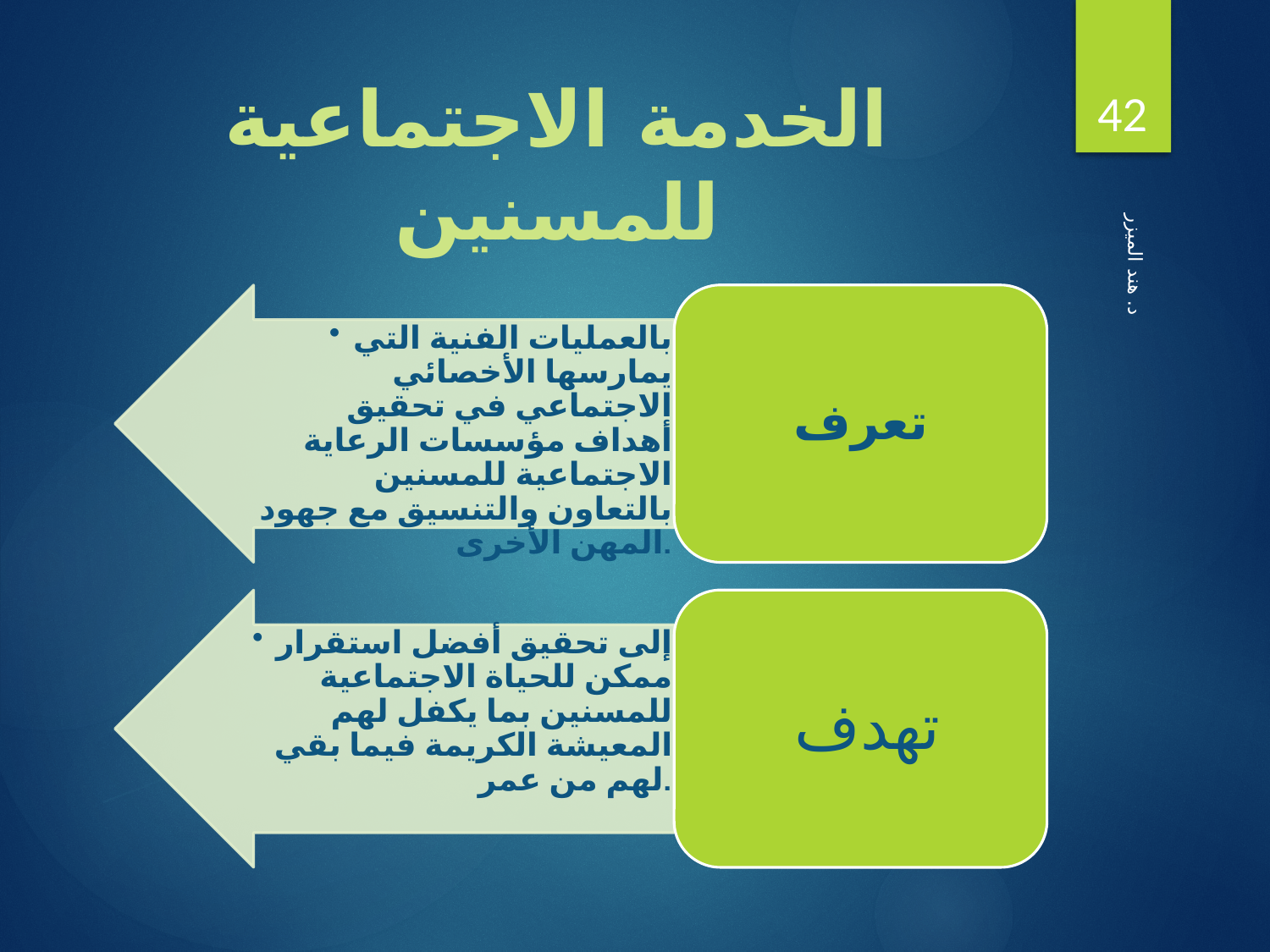

42
# الخدمة الاجتماعية للمسنين
بالعمليات الفنية التي يمارسها الأخصائي الاجتماعي في تحقيق أهداف مؤسسات الرعاية الاجتماعية للمسنين بالتعاون والتنسيق مع جهود المهن الأخرى.

تعرف
إلى تحقيق أفضل استقرار ممكن للحياة الاجتماعية للمسنين بما يكفل لهم المعيشة الكريمة فيما بقي لهم من عمر.
تهدف
د. هند الميزر